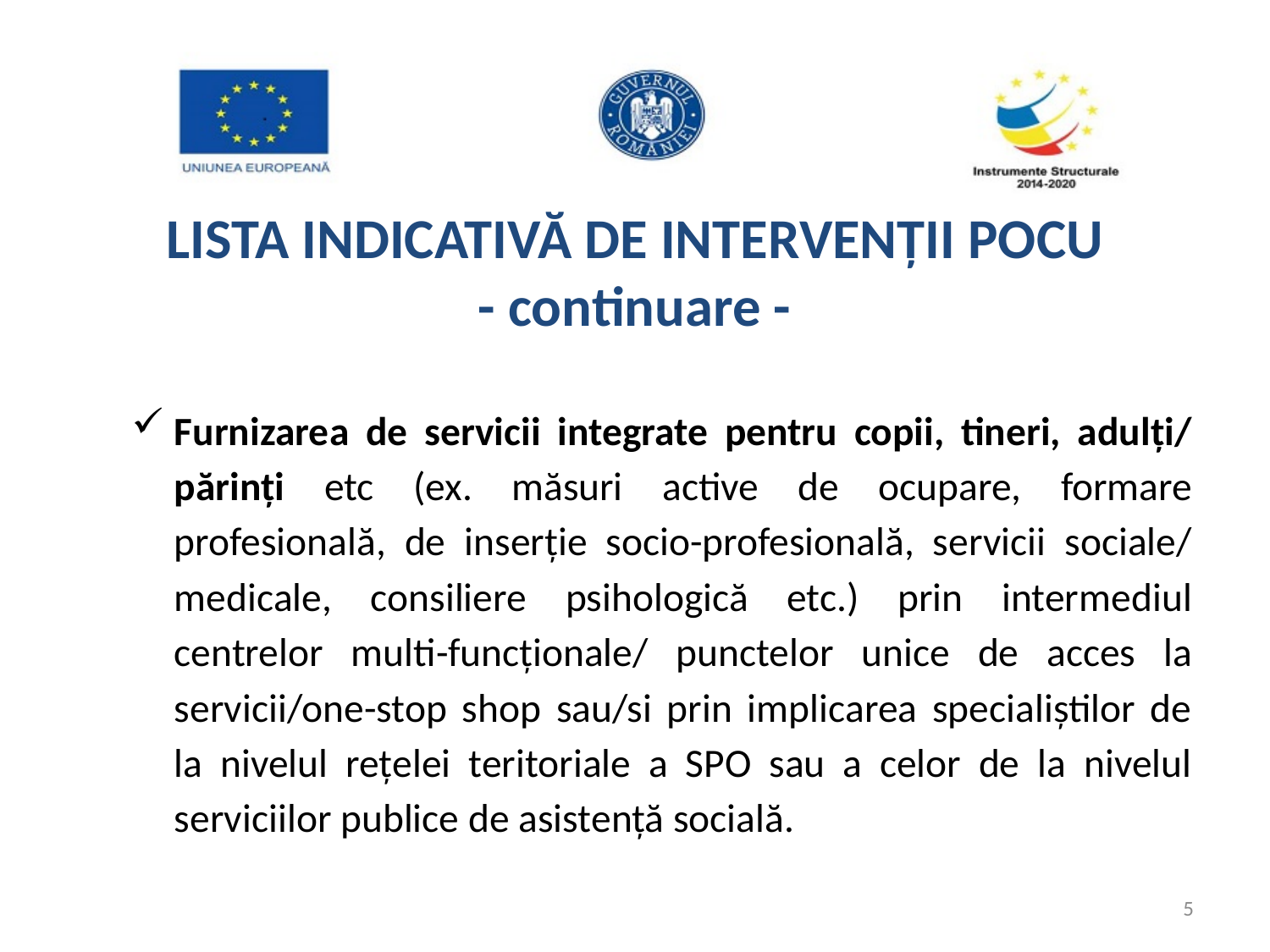

# LISTA INDICATIVĂ DE INTERVENȚII POCU - continuare -
Furnizarea de servicii integrate pentru copii, tineri, adulți/ părinți etc (ex. măsuri active de ocupare, formare profesională, de inserție socio-profesională, servicii sociale/ medicale, consiliere psihologică etc.) prin intermediul centrelor multi-funcționale/ punctelor unice de acces la servicii/one-stop shop sau/si prin implicarea specialiștilor de la nivelul rețelei teritoriale a SPO sau a celor de la nivelul serviciilor publice de asistență socială.

5